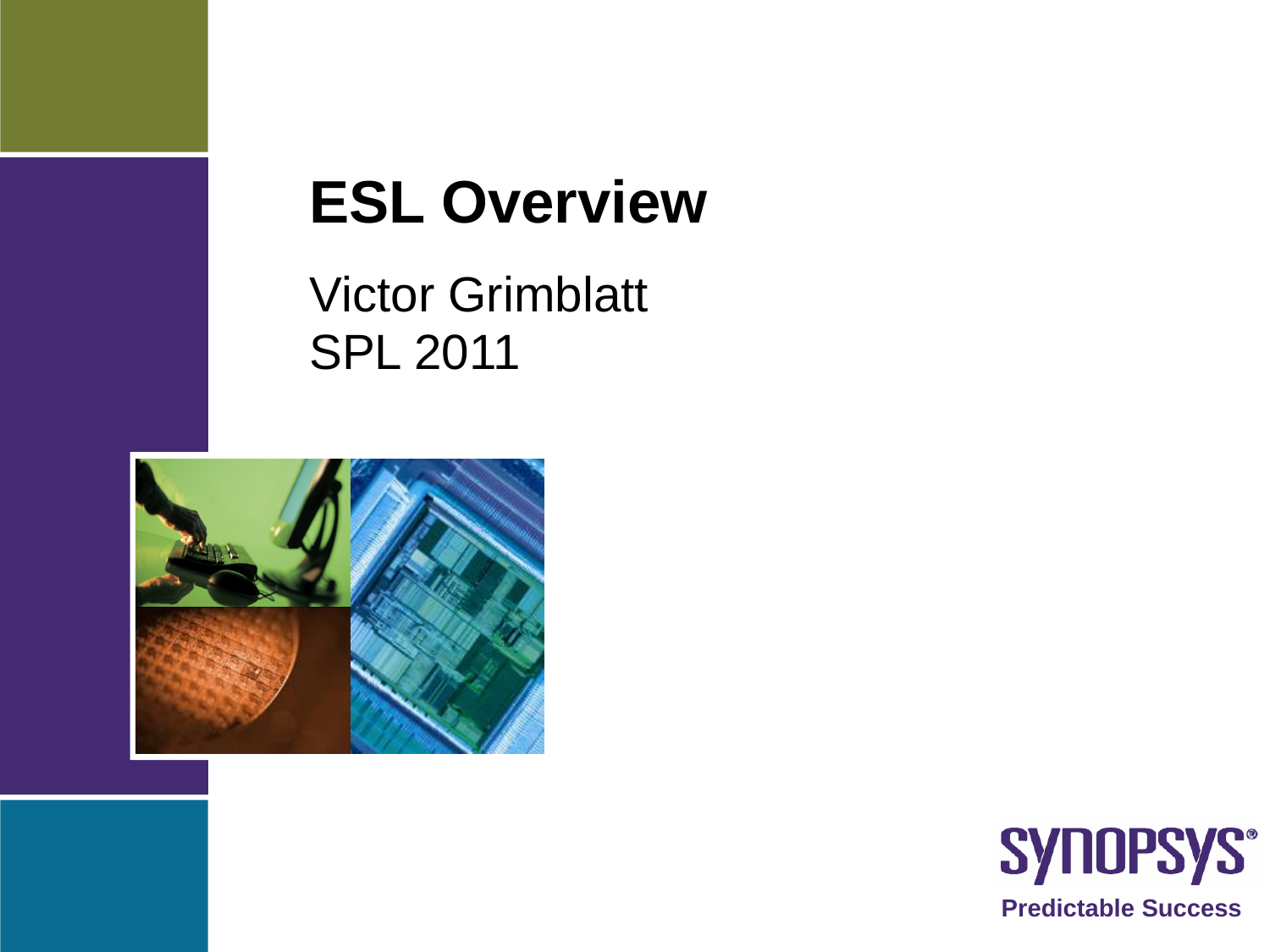

# ESL Overview
Victor Grimblatt
SPL 2011